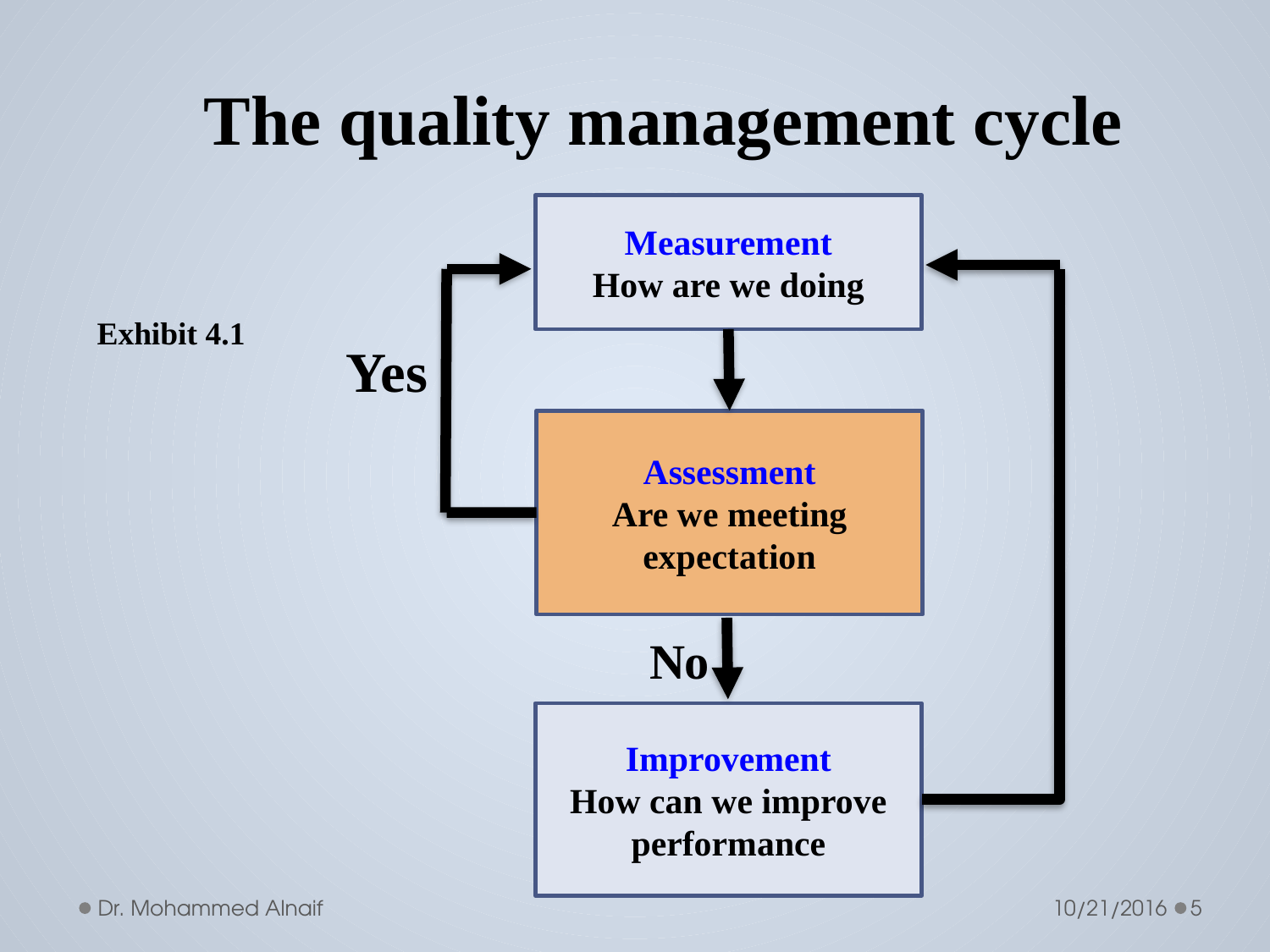

# The quality management cycle

Measurement
How are we doing
Exhibit 4.1
Yes
Assessment
Are we meeting expectation
No
Improvement
How can we improve performance
Dr. Mohammed Alnaif
10/21/2016
5